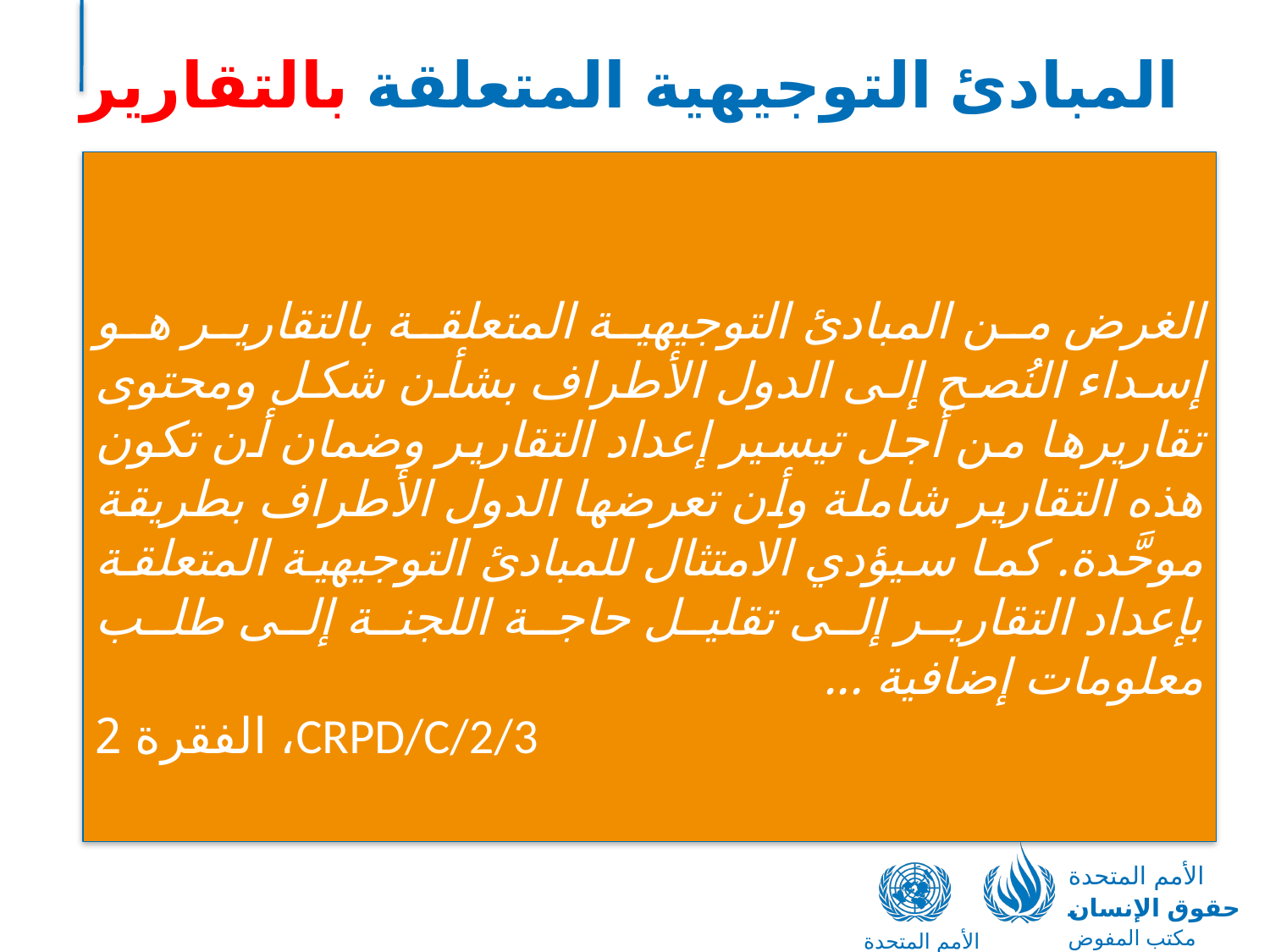

# المبادئ التوجيهية المتعلقة بالتقارير

الغرض من المبادئ التوجيهية المتعلقة بالتقارير هو إسداء النُصح إلى الدول الأطراف بشأن شكل ومحتوى تقاريرها من أجل تيسير إعداد التقارير وضمان أن تكون هذه التقارير شاملة وأن تعرضها الدول الأطراف بطريقة موحَّدة. كما سيؤدي الامتثال للمبادئ التوجيهية المتعلقة بإعداد التقارير إلى تقليل حاجة اللجنة إلى طلب معلومات إضافية ...
CRPD/C/2/3، الفقرة 2

الأمم المتحدة
حقوق الإنسان
مكتب المفوض السامي
الأمم المتحدة